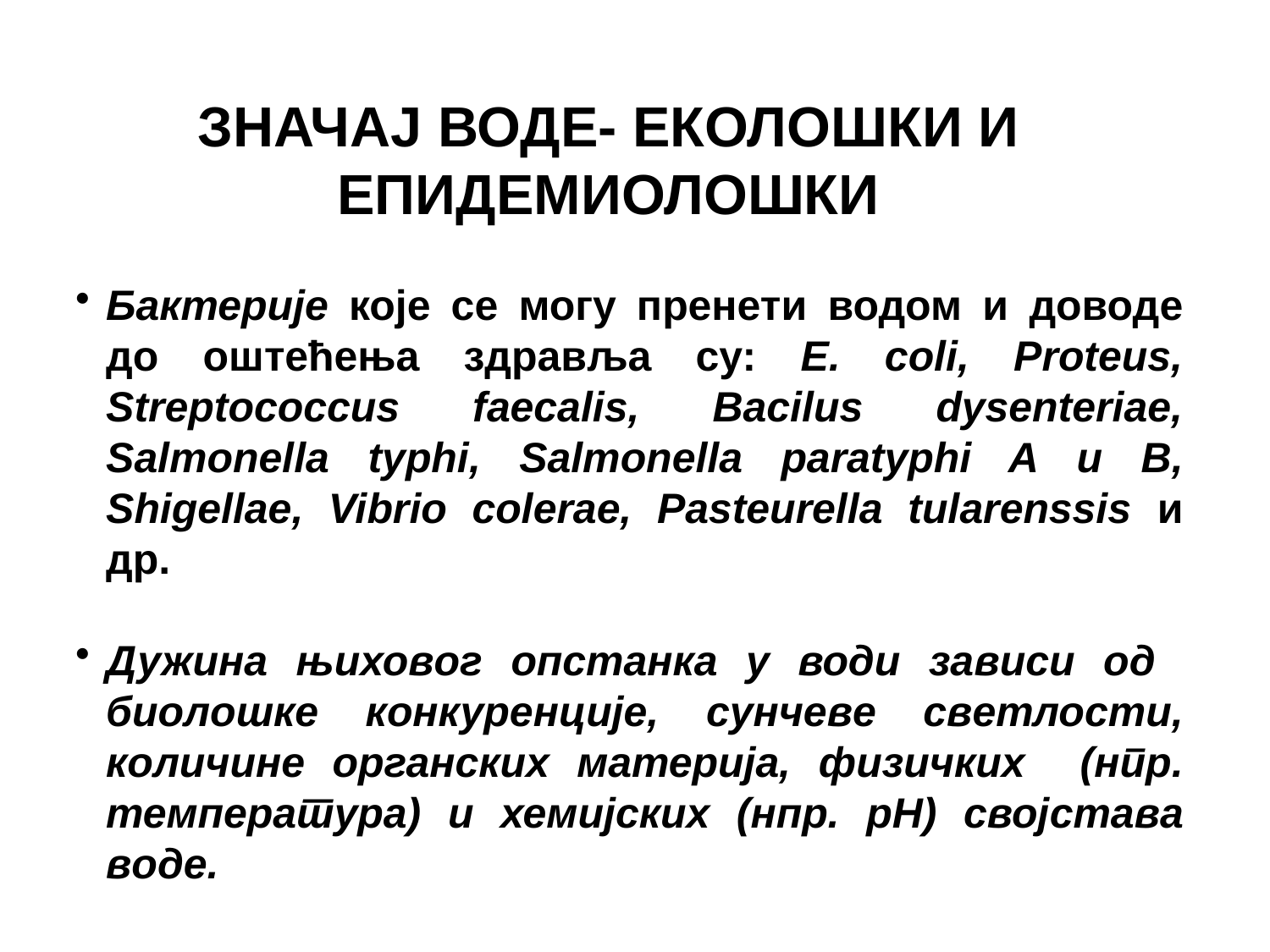

ЗНАЧАЈ ВОДЕ- ЕКОЛОШКИ И ЕПИДЕМИОЛОШКИ
Бактерије које се могу пренети водом и доводе до оштећења здравља су: E. coli, Proteus, Streptococcus faecalis, Bacilus dysenteriae, Salmonella typhi, Salmonella paratyphi A и B, Shigellae, Vibrio colerae, Pasteurella tularenssis и др.

Дужuна њиховoг oпстaнкa у води зaвиси oд  биoлoшке кoнкурeнцијe, сунчeвe свeтлости, количине органских материја, физичких  (нпр. темпeратурa) и хемијских (нпр. pH) својставa вoде.